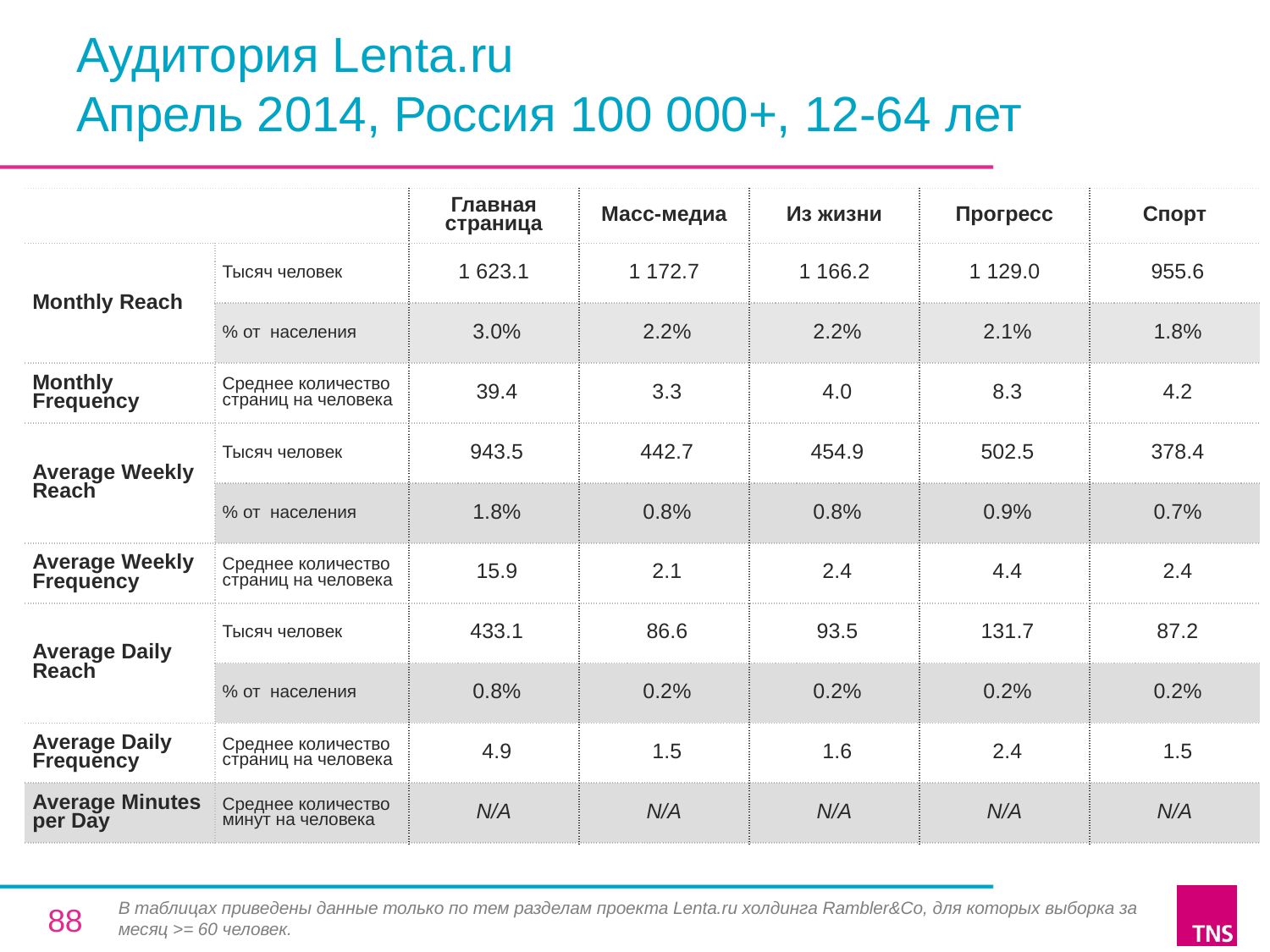

# Аудитория Lenta.ru Апрель 2014, Россия 100 000+, 12-64 лет
|  |  | Главная страница | Масс-медиа | Из жизни | Прогресс | Спорт |
| --- | --- | --- | --- | --- | --- | --- |
| Monthly Reach | Тысяч человек | 1 623.1 | 1 172.7 | 1 166.2 | 1 129.0 | 955.6 |
|  | % от населения | 3.0% | 2.2% | 2.2% | 2.1% | 1.8% |
| Monthly Frequency | Среднее количество страниц на человека | 39.4 | 3.3 | 4.0 | 8.3 | 4.2 |
| Average Weekly Reach | Тысяч человек | 943.5 | 442.7 | 454.9 | 502.5 | 378.4 |
|  | % от населения | 1.8% | 0.8% | 0.8% | 0.9% | 0.7% |
| Average Weekly Frequency | Среднее количество страниц на человека | 15.9 | 2.1 | 2.4 | 4.4 | 2.4 |
| Average Daily Reach | Тысяч человек | 433.1 | 86.6 | 93.5 | 131.7 | 87.2 |
|  | % от населения | 0.8% | 0.2% | 0.2% | 0.2% | 0.2% |
| Average Daily Frequency | Среднее количество страниц на человека | 4.9 | 1.5 | 1.6 | 2.4 | 1.5 |
| Average Minutes per Day | Среднее количество минут на человека | N/A | N/A | N/A | N/A | N/A |
В таблицах приведены данные только по тем разделам проекта Lenta.ru холдинга Rambler&Co, для которых выборка за месяц >= 60 человек.
88